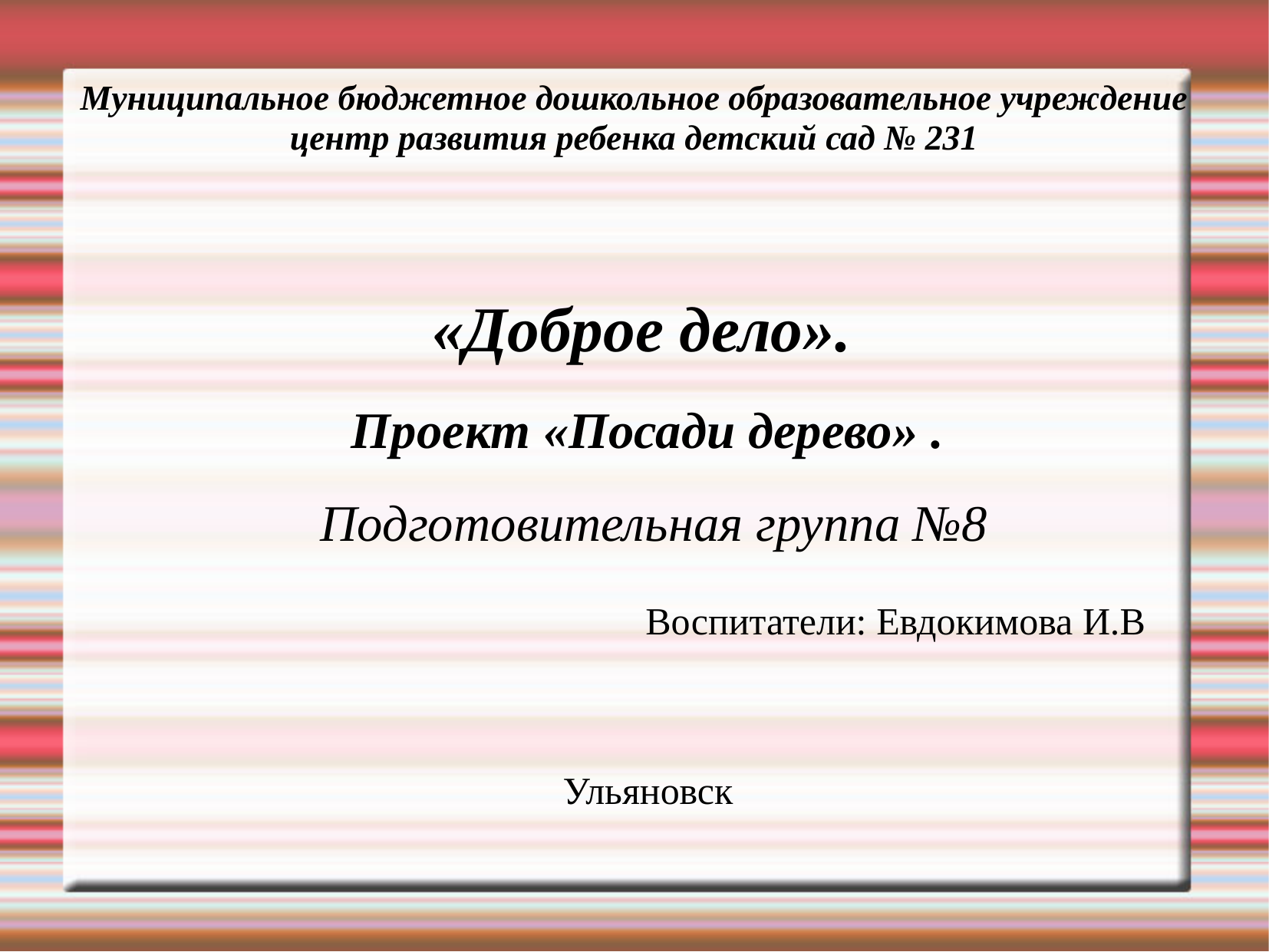

# Муниципальное бюджетное дошкольное образовательное учреждение центр развития ребенка детский сад № 231

 «Доброе дело».
Проект «Посади дерево» .
                 Подготовительная группа №8
                                          Воспитатели: Евдокимова И.В
Ульяновск